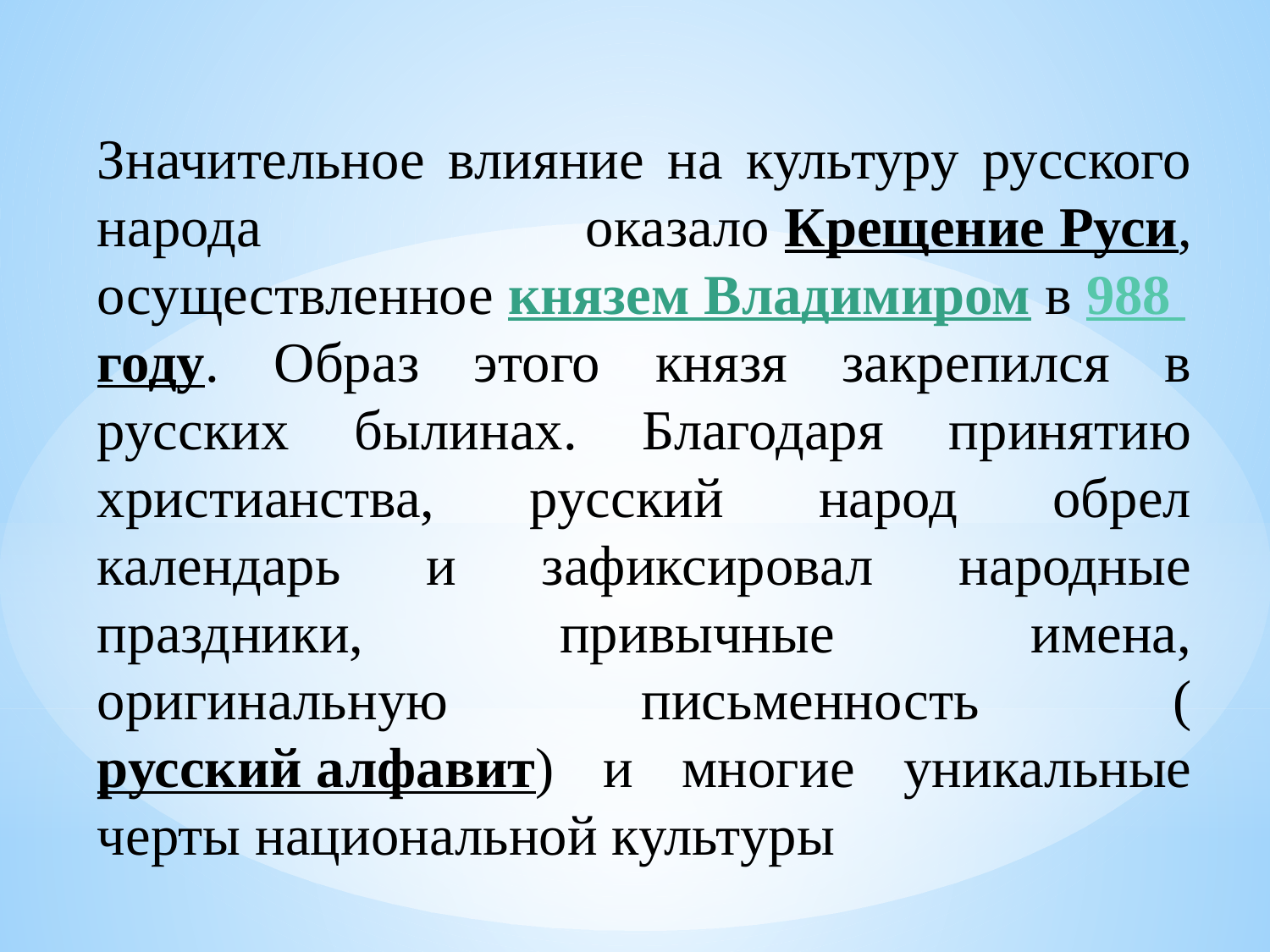

Значительное влияние на культуру русского народа оказало Крещение Руси, осуществленное князем Владимиром в 988 году. Образ этого князя закрепился в русских былинах. Благодаря принятию христианства, русский народ обрел календарь и зафиксировал народные праздники, привычные имена, оригинальную письменность (русский алфавит) и многие уникальные черты национальной культуры